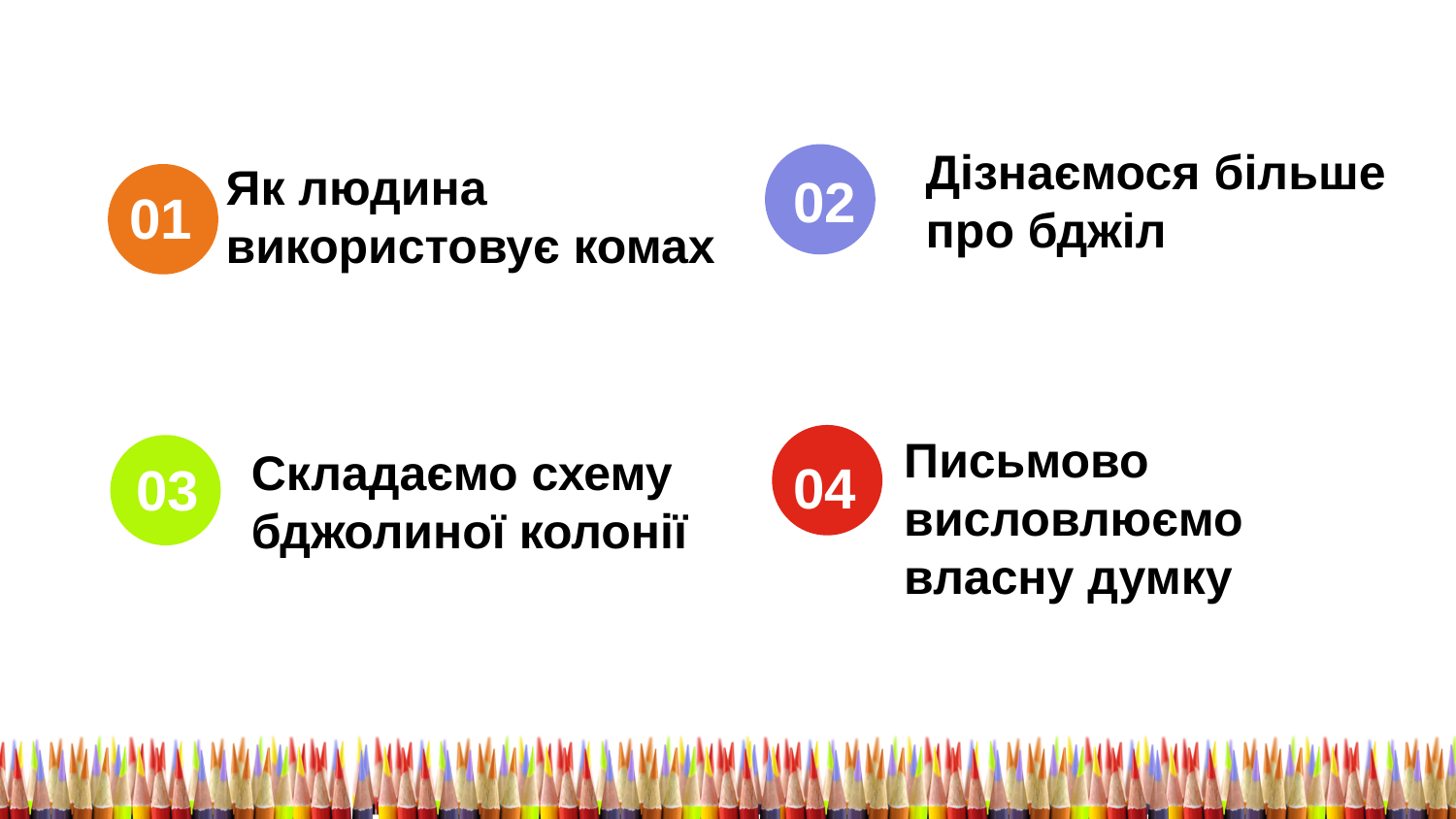

Дізнаємося більше
про бджіл

Як людина
використовує комах

02
01
Письмово
висловлюємо
власну думку

Складаємо схему бджолиної колонії
04
03